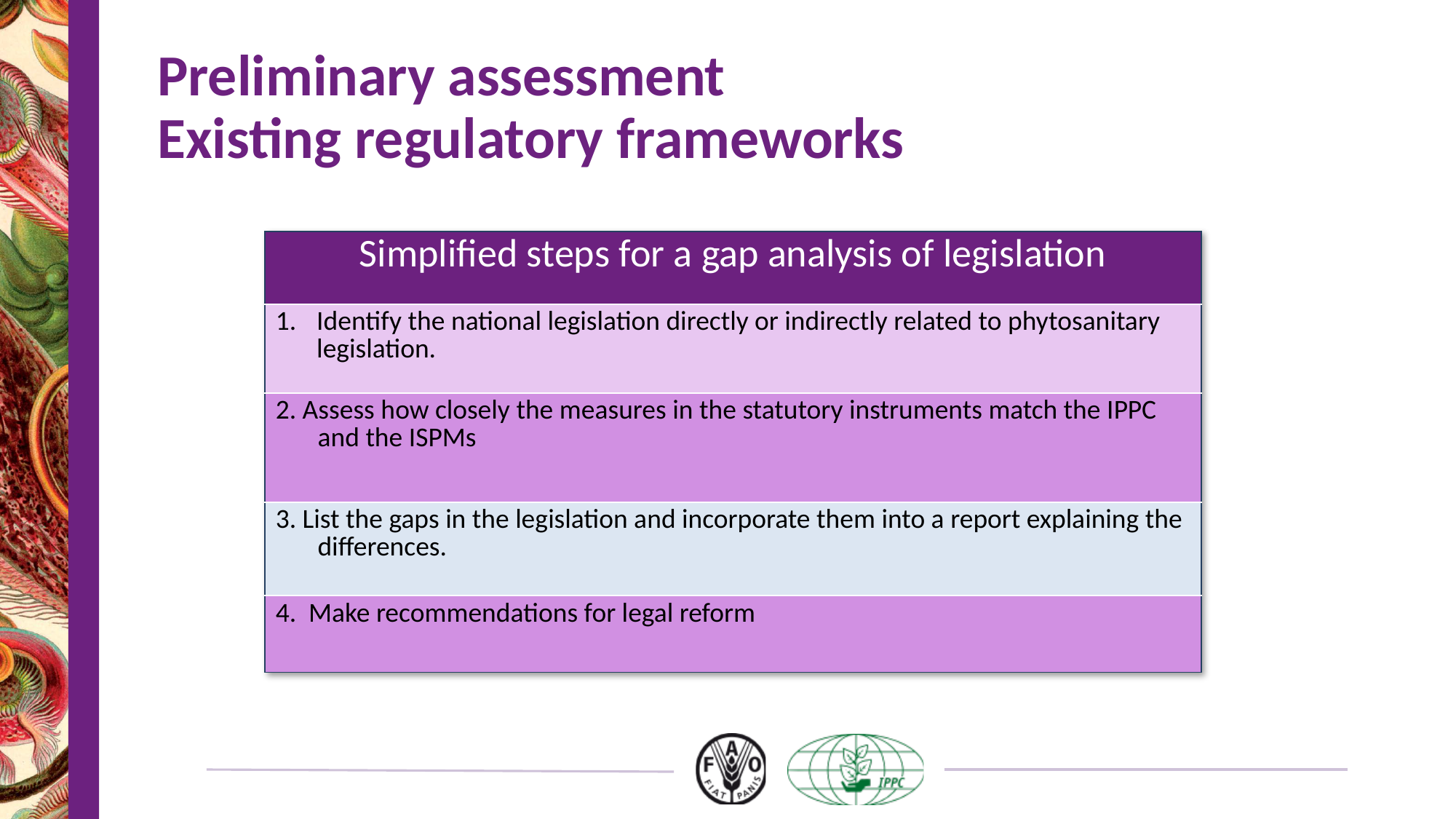

Preliminary assessment
Existing regulatory frameworks
| Simplified steps for a gap analysis of legislation |
| --- |
| Identify the national legislation directly or indirectly related to phytosanitary legislation. |
| 2. Assess how closely the measures in the statutory instruments match the IPPC and the ISPMs |
| 3. List the gaps in the legislation and incorporate them into a report explaining the differences. |
| 4. Make recommendations for legal reform |